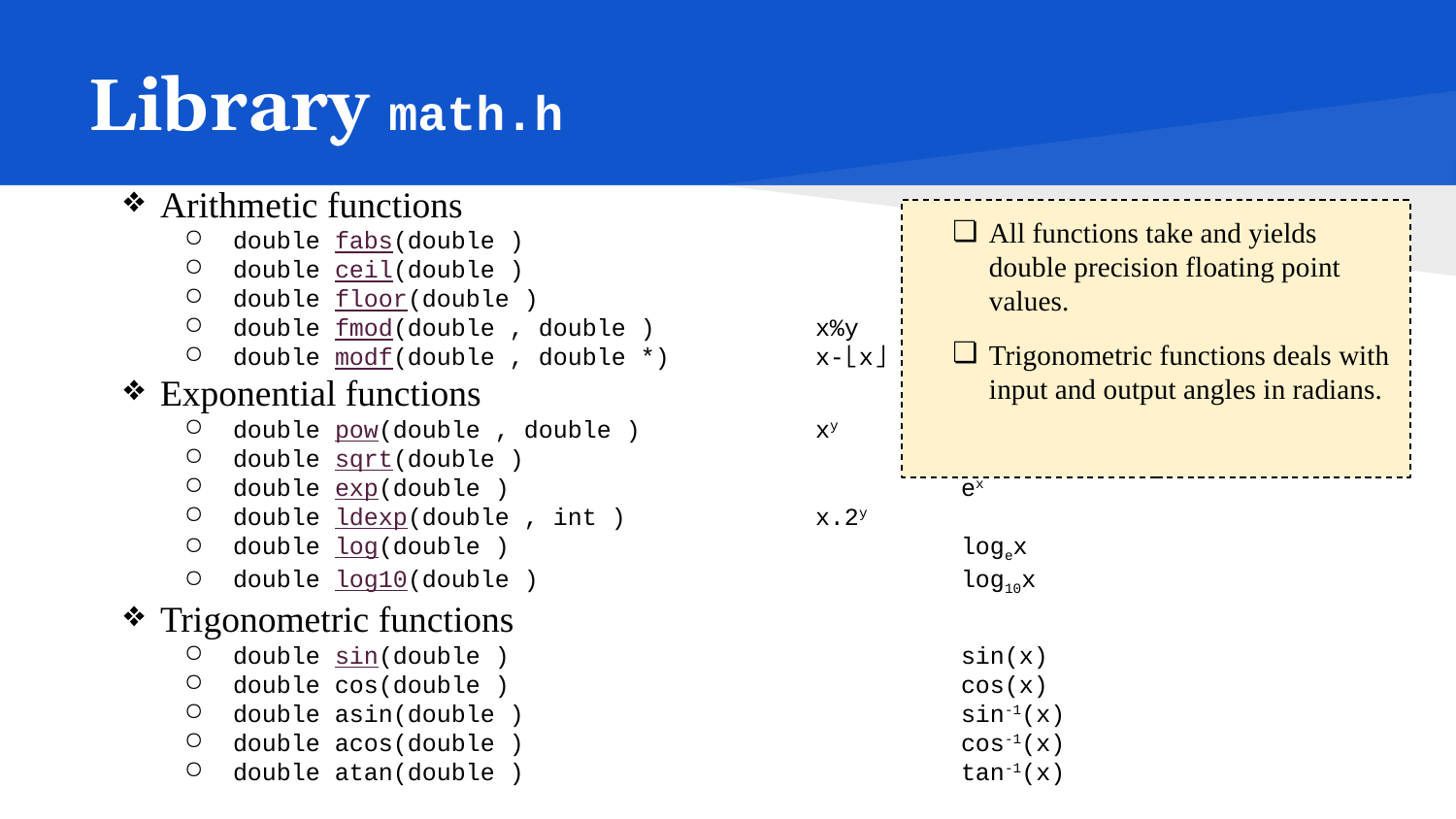

# Library math.h
Arithmetic functions
double fabs(double )			|x|
double ceil(double )			⌈x⌉
double floor(double )			⌊x⌋
double fmod(double , double )		x%y
double modf(double , double *)	x-⌊x⌋ , ⌊x⌋
Exponential functions
double pow(double , double )		xy
double sqrt(double )			√x
double exp(double )				ex
double ldexp(double , int )		x.2y
double log(double )				logex
double log10(double )			log10x
Trigonometric functions
double sin(double )				sin(x)
double cos(double )				cos(x)
double asin(double )			sin-1(x)
double acos(double )			cos-1(x)
double atan(double )			tan-1(x)
All functions take and yields double precision floating point values.
Trigonometric functions deals with input and output angles in radians.